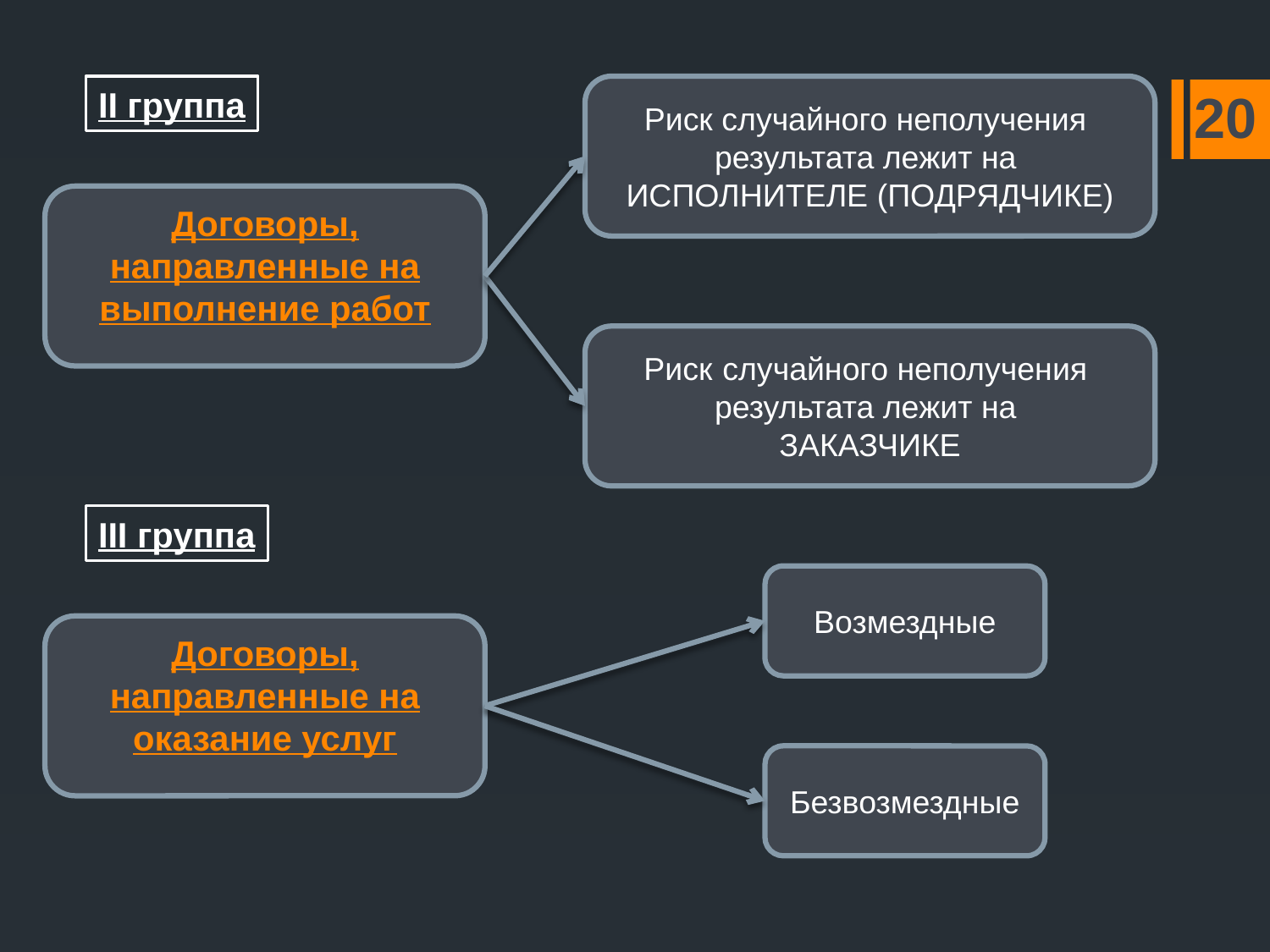

II группа
Риск случайного неполучения
результата лежит на
ИСПОЛНИТЕЛЕ (ПОДРЯДЧИКЕ)

20
Договоры, направленные на выполнение работ
Риск случайного неполучения
результата лежит на
ЗАКАЗЧИКЕ
III группа
Возмездные
Договоры, направленные на оказание услуг
Безвозмездные